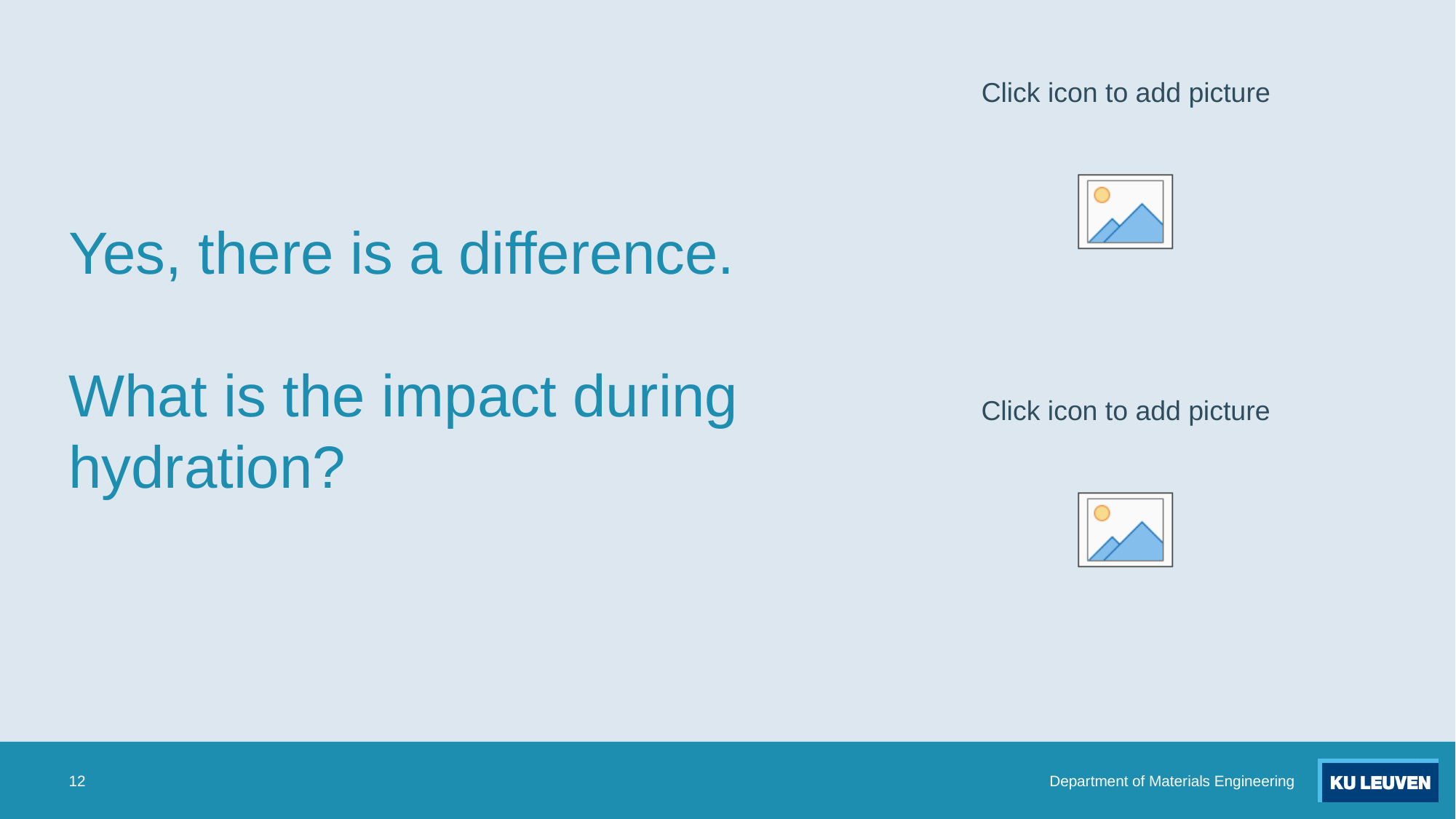

# Yes, there is a difference. What is the impact during hydration?

12
Department of Materials Engineering